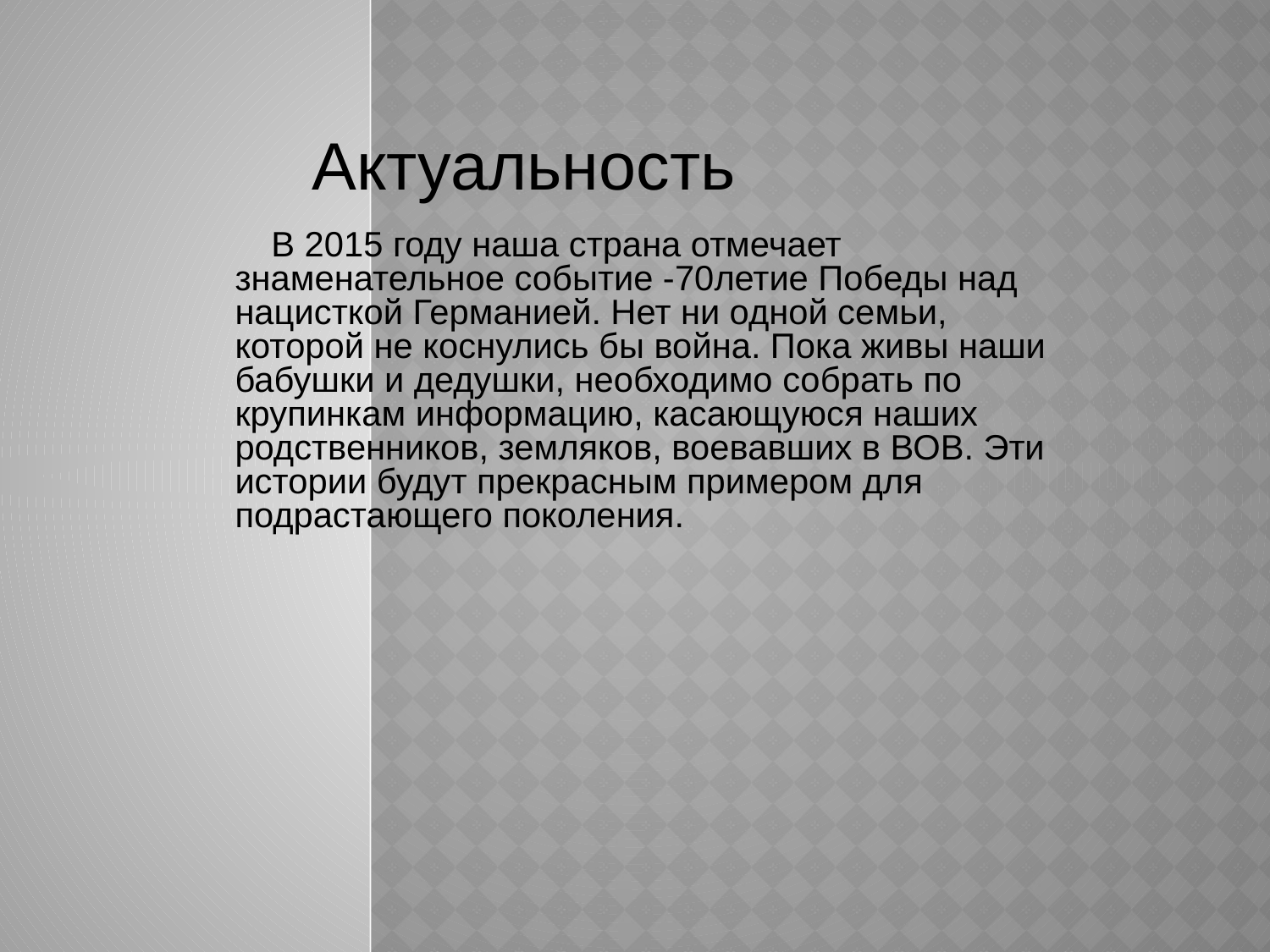

Актуальность
       В 2015 году наша страна отмечает знаменательное событие -70летие Победы над нацисткой Германией. Нет ни одной семьи,  которой не коснулись бы война. Пока живы наши бабушки и дедушки, необходимо собрать по крупинкам информацию, касающуюся наших родственников, земляков, воевавших в ВОВ. Эти истории будут прекрасным примером для подрастающего поколения.